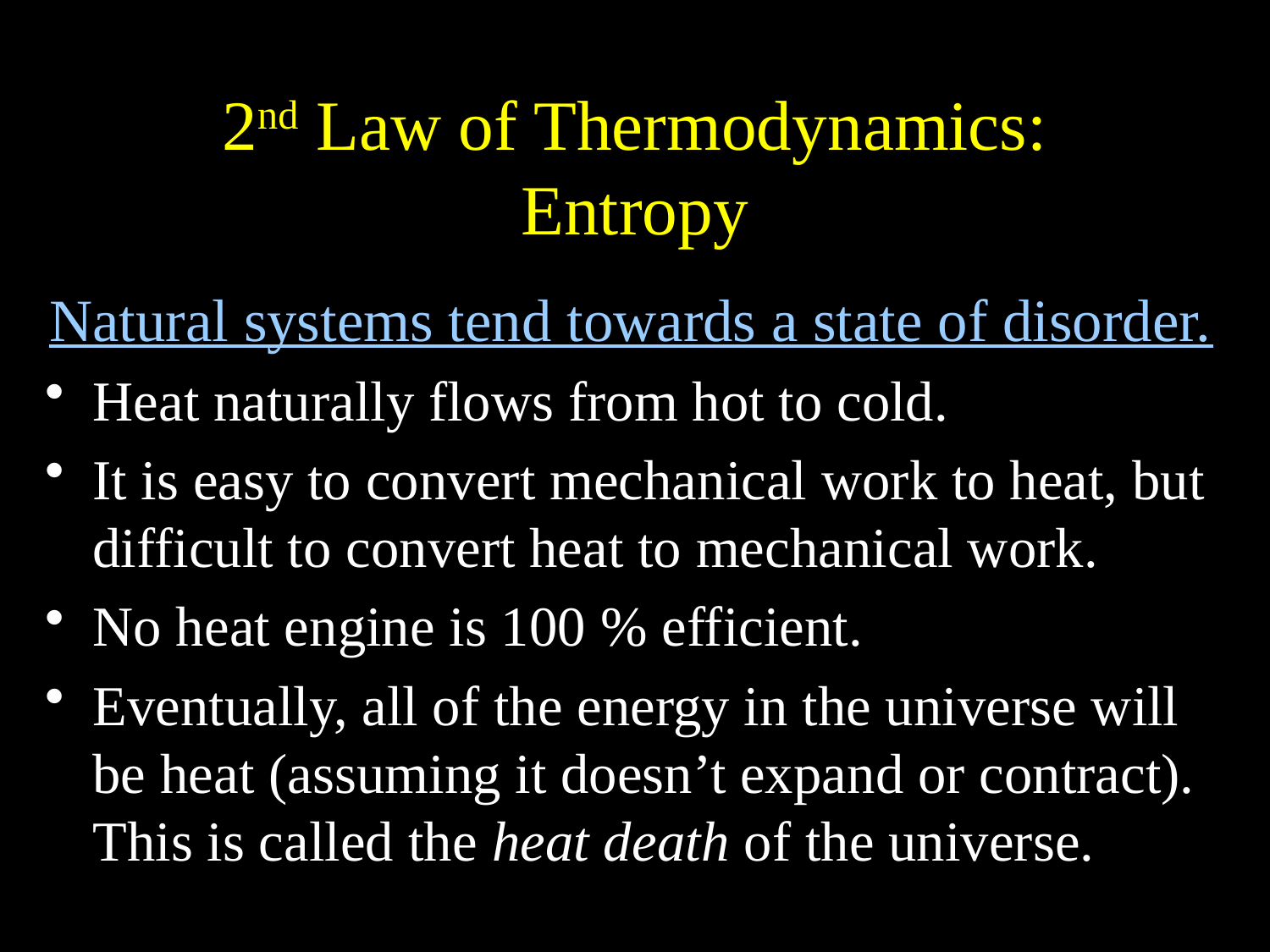

# 2nd Law of Thermodynamics: Entropy
Natural systems tend towards a state of disorder.
Heat naturally flows from hot to cold.
It is easy to convert mechanical work to heat, but difficult to convert heat to mechanical work.
No heat engine is 100 % efficient.
Eventually, all of the energy in the universe will be heat (assuming it doesn’t expand or contract). This is called the heat death of the universe.